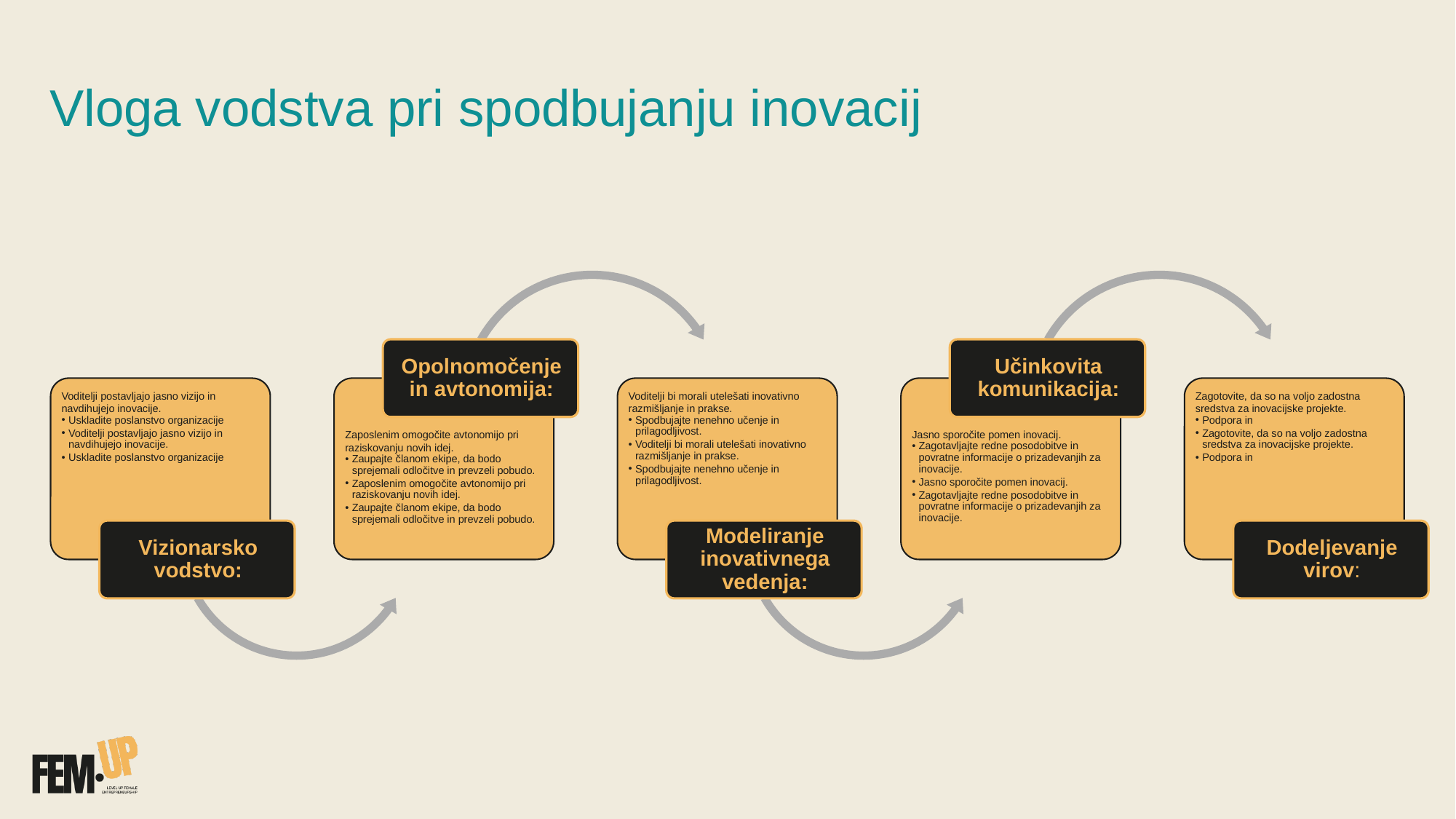

# Vloga vodstva pri spodbujanju inovacij
Voditelji postavljajo jasno vizijo in navdihujejo inovacije.
Uskladite poslanstvo organizacije
Voditelji postavljajo jasno vizijo in navdihujejo inovacije.
Uskladite poslanstvo organizacije
Vizionarsko vodstvo:
Zaposlenim omogočite avtonomijo pri raziskovanju novih idej.
Zaupajte članom ekipe, da bodo sprejemali odločitve in prevzeli pobudo.
Zaposlenim omogočite avtonomijo pri raziskovanju novih idej.
Zaupajte članom ekipe, da bodo sprejemali odločitve in prevzeli pobudo.
Opolnomočenje in avtonomija:
Voditelji bi morali utelešati inovativno razmišljanje in prakse.
Spodbujajte nenehno učenje in prilagodljivost.
Voditelji bi morali utelešati inovativno razmišljanje in prakse.
Spodbujajte nenehno učenje in prilagodljivost.
Modeliranje inovativnega vedenja:
Jasno sporočite pomen inovacij.
Zagotavljajte redne posodobitve in povratne informacije o prizadevanjih za inovacije.
Jasno sporočite pomen inovacij.
Zagotavljajte redne posodobitve in povratne informacije o prizadevanjih za inovacije.
Učinkovita komunikacija:
Zagotovite, da so na voljo zadostna sredstva za inovacijske projekte.
Podpora in
Zagotovite, da so na voljo zadostna sredstva za inovacijske projekte.
Podpora in
Dodeljevanje virov: